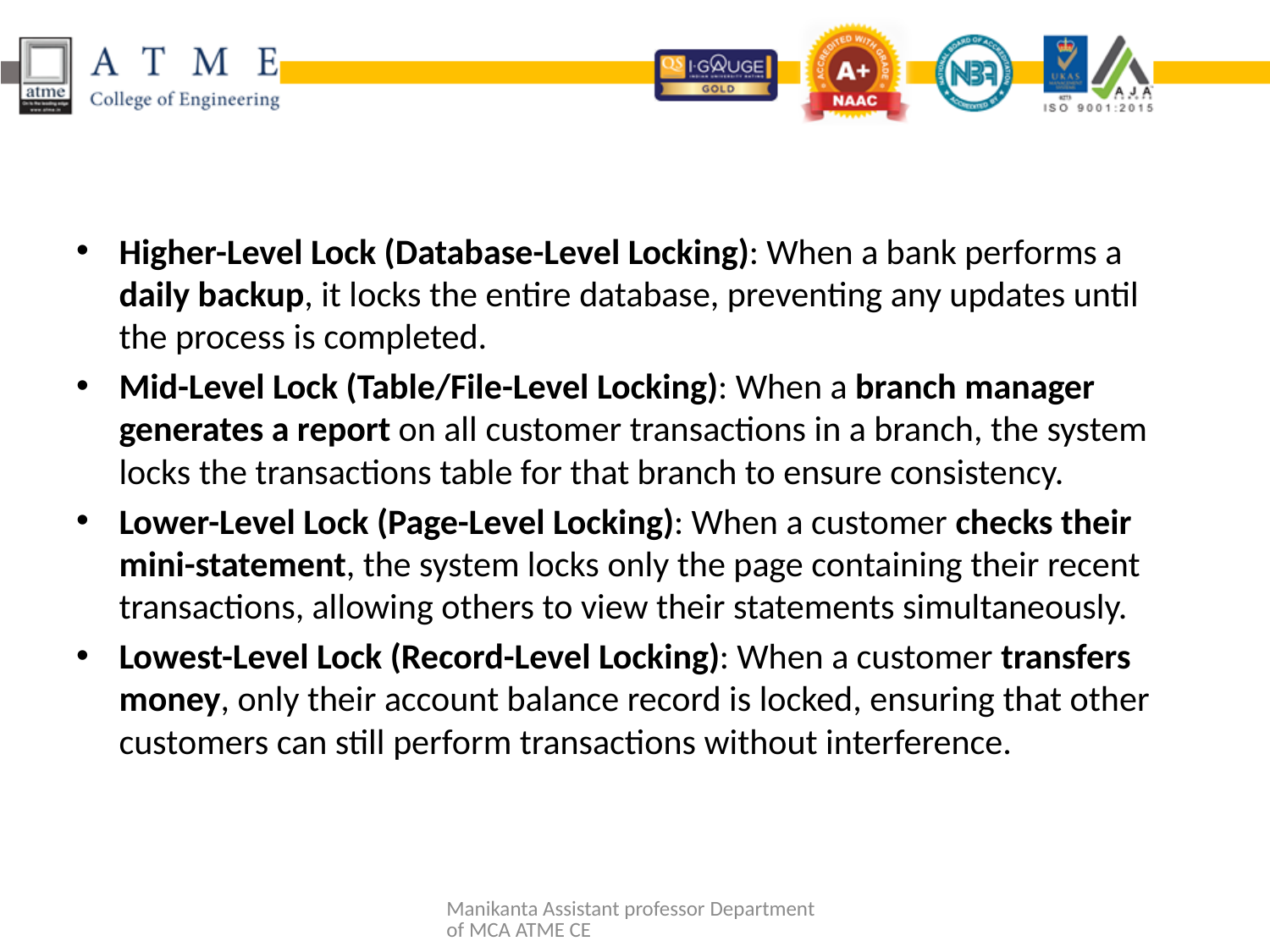

#
Higher-Level Lock (Database-Level Locking): When a bank performs a daily backup, it locks the entire database, preventing any updates until the process is completed.
Mid-Level Lock (Table/File-Level Locking): When a branch manager generates a report on all customer transactions in a branch, the system locks the transactions table for that branch to ensure consistency.
Lower-Level Lock (Page-Level Locking): When a customer checks their mini-statement, the system locks only the page containing their recent transactions, allowing others to view their statements simultaneously.
Lowest-Level Lock (Record-Level Locking): When a customer transfers money, only their account balance record is locked, ensuring that other customers can still perform transactions without interference.

Manikanta Assistant professor Department of MCA ATME CE